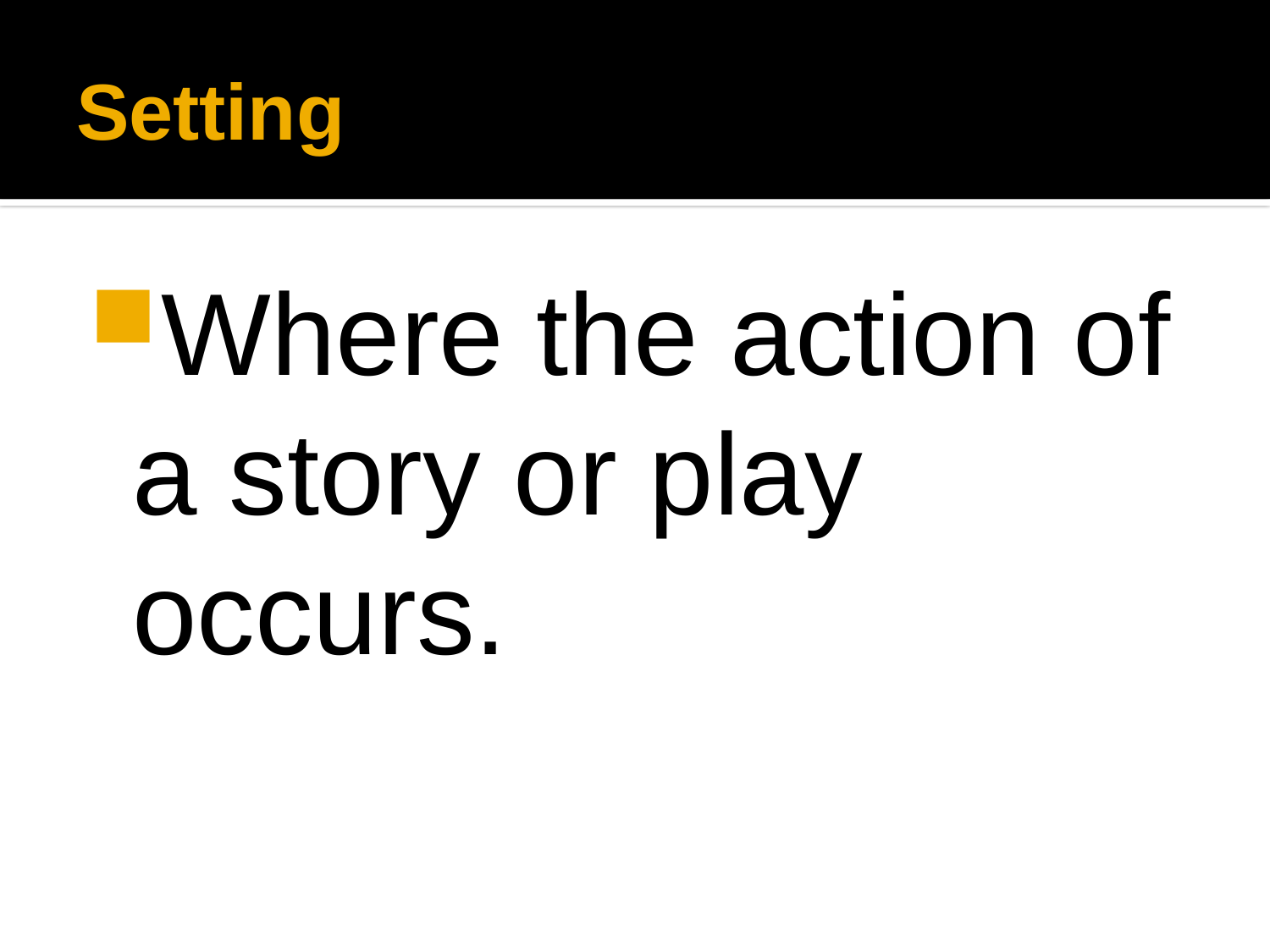

# Setting
Where the action of a story or play occurs.